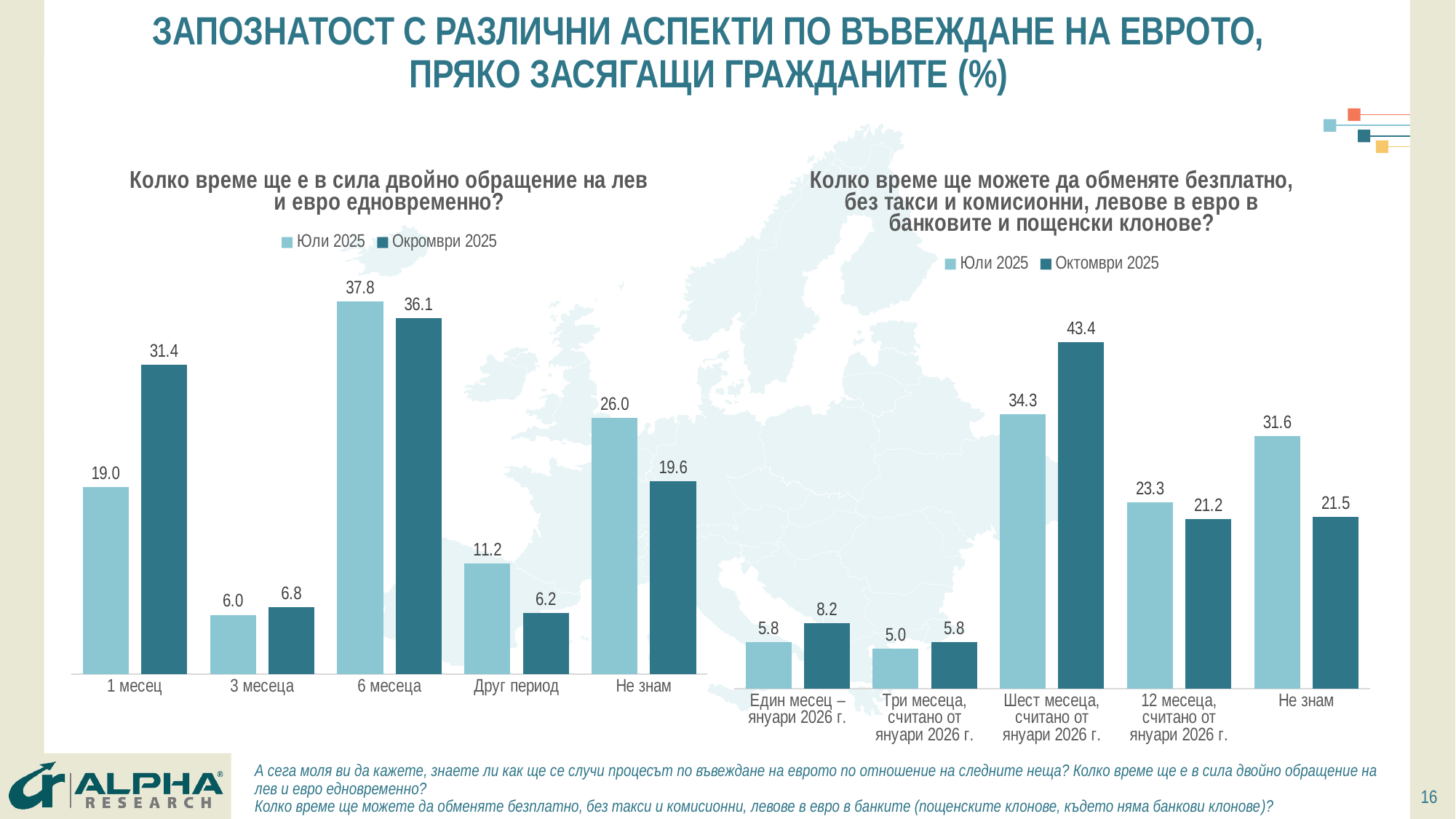

# ЗАПОЗНАТОСТ С РАЗЛИЧНИ АСПЕКТИ ПО ВЪВЕЖДАНЕ НА ЕВРОТО, ПРЯКО ЗАСЯГАЩИ ГРАЖДАНИТЕ (%)

### Chart: Колко време ще е в сила двойно обращение на лев и евро едновременно?

| Category | Юли 2025 | Окромври 2025 |
|---|---|---|
| 1 месец | 19.0 | 31.4 |
| 3 месеца | 6.0 | 6.8 |
| 6 месеца | 37.8 | 36.1 |
| Друг период | 11.2 | 6.2 |
| Не знам | 26.0 | 19.6 |

### Chart: Колко време ще можете да обменяте безплатно, без такси и комисионни, левове в евро в банковите и пощенски клонове?

| Category | Юли 2025 | Октомври 2025 |
|---|---|---|
| Един месец – януари 2026 г. | 5.8 | 8.2 |
| Три месеца, считано от януари 2026 г. | 5.0 | 5.8 |
| Шест месеца, считано от януари 2026 г. | 34.3 | 43.4 |
| 12 месеца, считано от януари 2026 г. | 23.3 | 21.2 |
| Не знам | 31.6 | 21.5 |
А сега моля ви да кажете, знаете ли как ще се случи процесът по въвеждане на еврото по отношение на следните неща? Колко време ще е в сила двойно обращение на лев и евро едновременно?
Колко време ще можете да обменяте безплатно, без такси и комисионни, левове в евро в банките (пощенските клонове, където няма банкови клонове)?
16